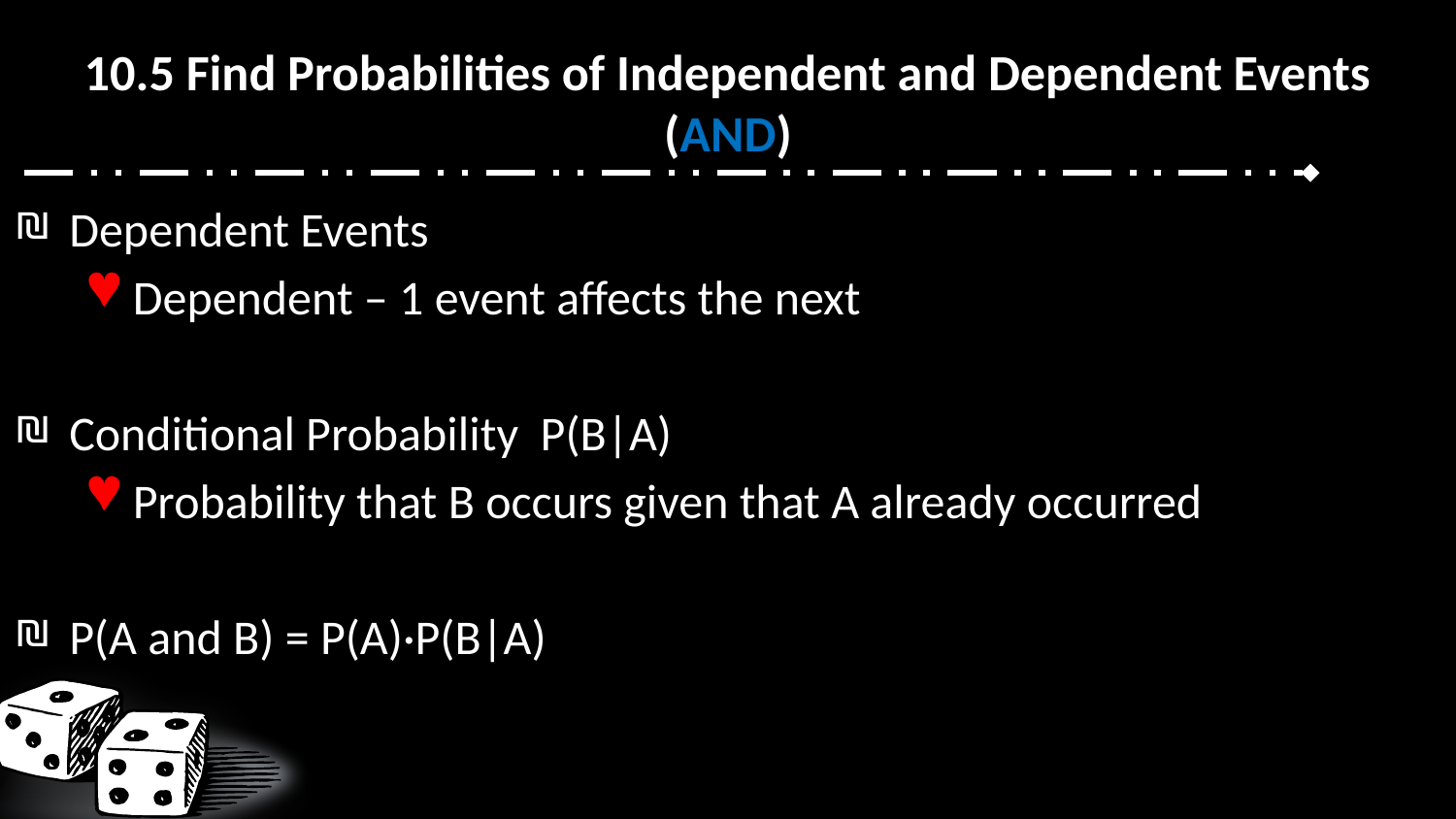

# 10.5 Find Probabilities of Independent and Dependent Events (AND)
Dependent Events
Dependent – 1 event affects the next

Conditional Probability  P(B|A)
Probability that B occurs given that A already occurred

P(A and B) = P(A)·P(B|A)